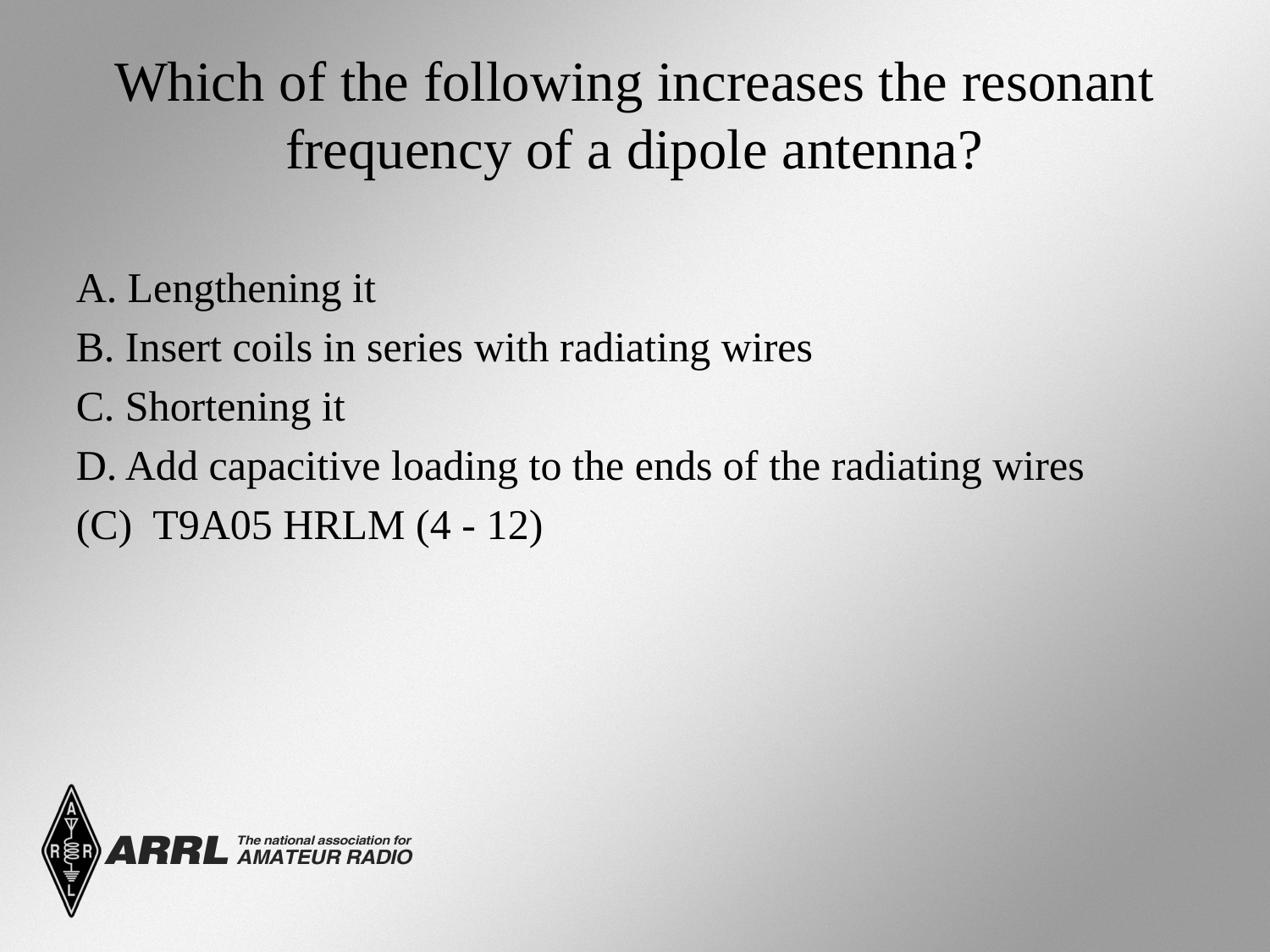

# Which of the following increases the resonant frequency of a dipole antenna?
A. Lengthening it
B. Insert coils in series with radiating wires
C. Shortening it
D. Add capacitive loading to the ends of the radiating wires
(C)  T9A05 HRLM (4 - 12)